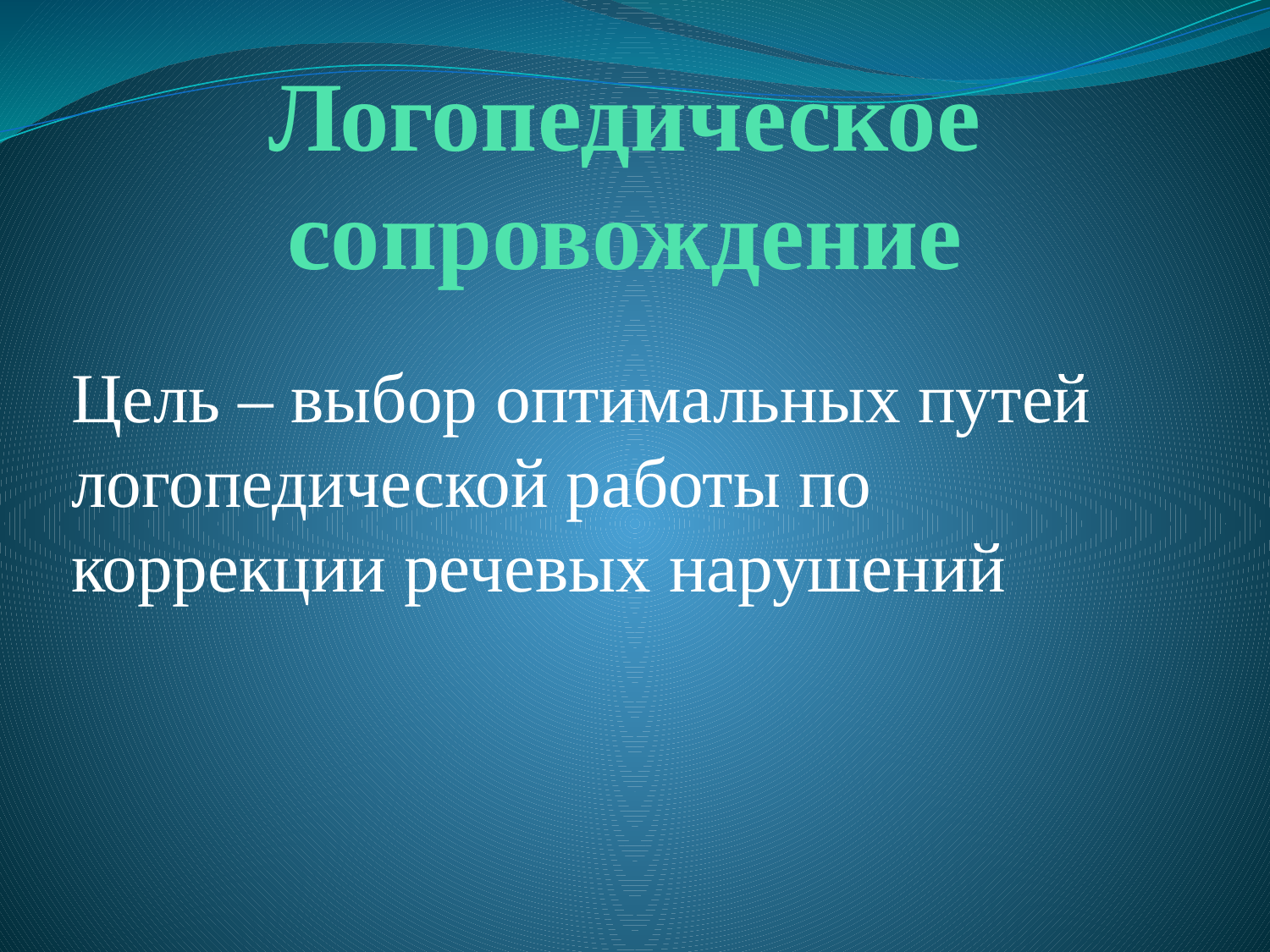

# Логопедическое сопровождение
Цель – выбор оптимальных путей логопедической работы по коррекции речевых нарушений